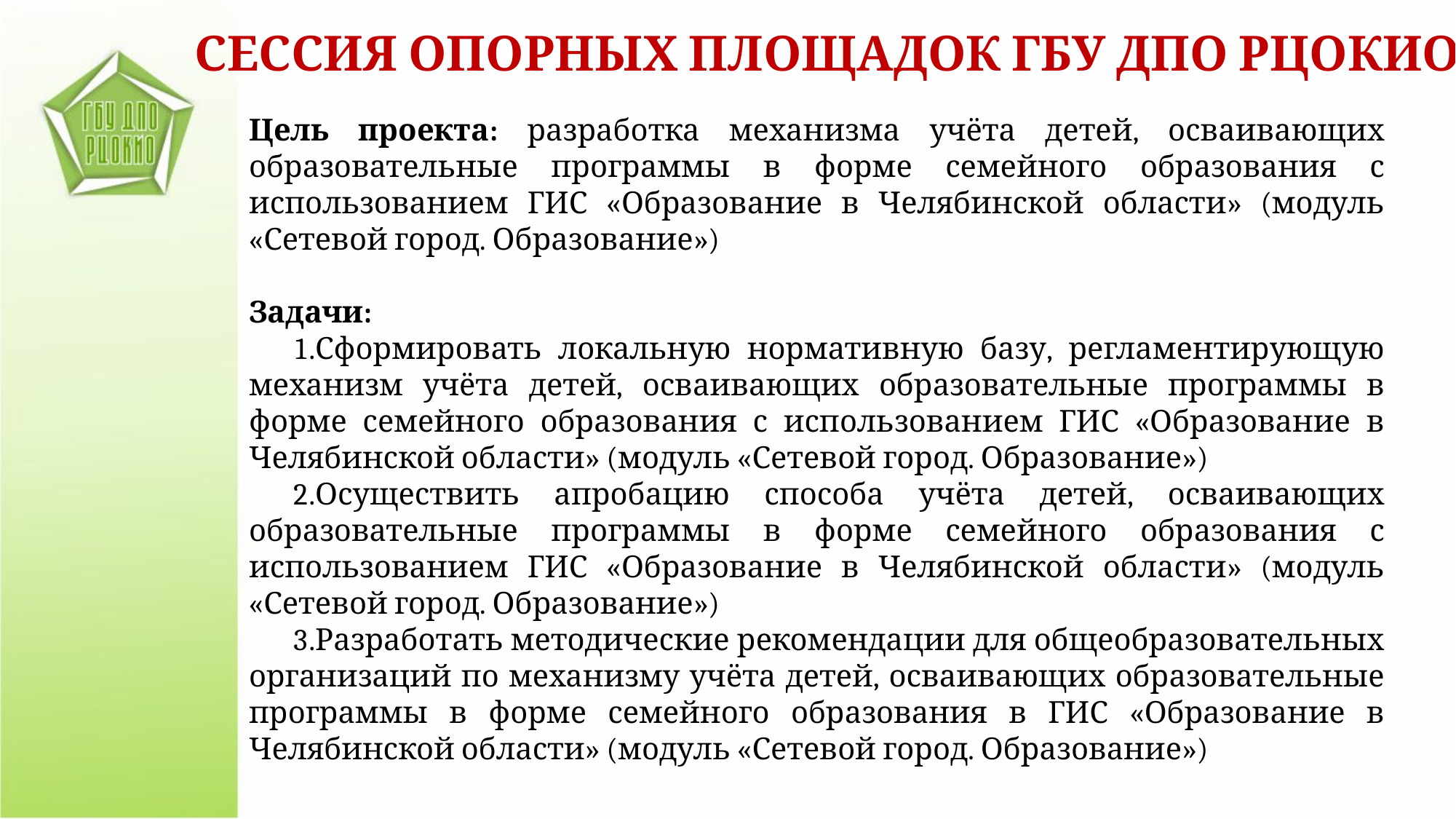

СЕССИЯ ОПОРНЫХ ПЛОЩАДОК ГБУ ДПО РЦОКИО
Цель проекта: разработка механизма учёта детей, осваивающих образовательные программы в форме семейного образования с использованием ГИС «Образование в Челябинской области» (модуль «Сетевой город. Образование»)

Задачи:
Сформировать локальную нормативную базу, регламентирующую механизм учёта детей, осваивающих образовательные программы в форме семейного образования с использованием ГИС «Образование в Челябинской области» (модуль «Сетевой город. Образование»)
Осуществить апробацию способа учёта детей, осваивающих образовательные программы в форме семейного образования с использованием ГИС «Образование в Челябинской области» (модуль «Сетевой город. Образование»)
Разработать методические рекомендации для общеобразовательных организаций по механизму учёта детей, осваивающих образовательные программы в форме семейного образования в ГИС «Образование в Челябинской области» (модуль «Сетевой город. Образование»)